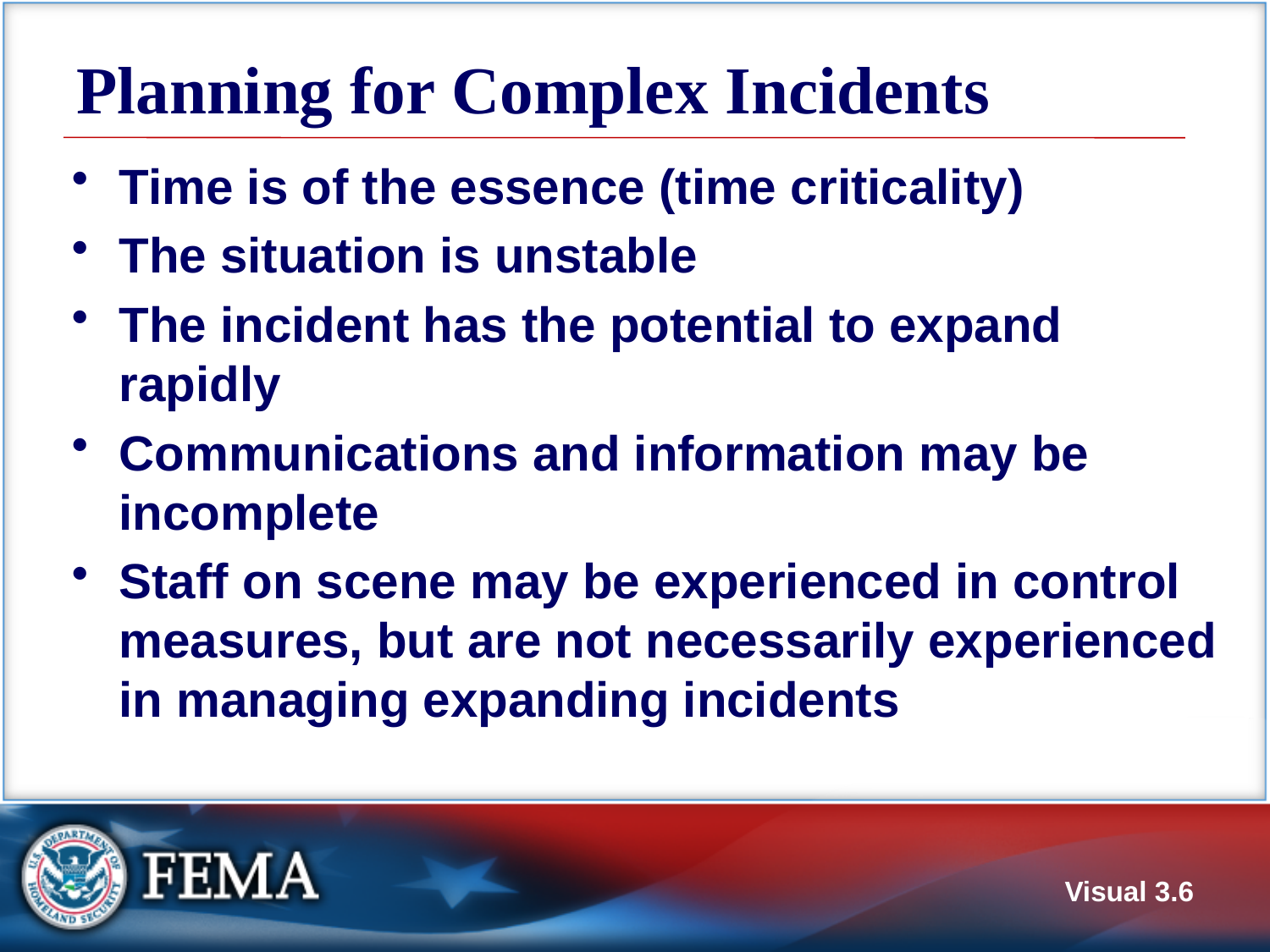

# Planning for Complex Incidents
Time is of the essence (time criticality)
The situation is unstable
The incident has the potential to expand rapidly
Communications and information may be incomplete
Staff on scene may be experienced in control measures, but are not necessarily experienced in managing expanding incidents
Visual 3.6